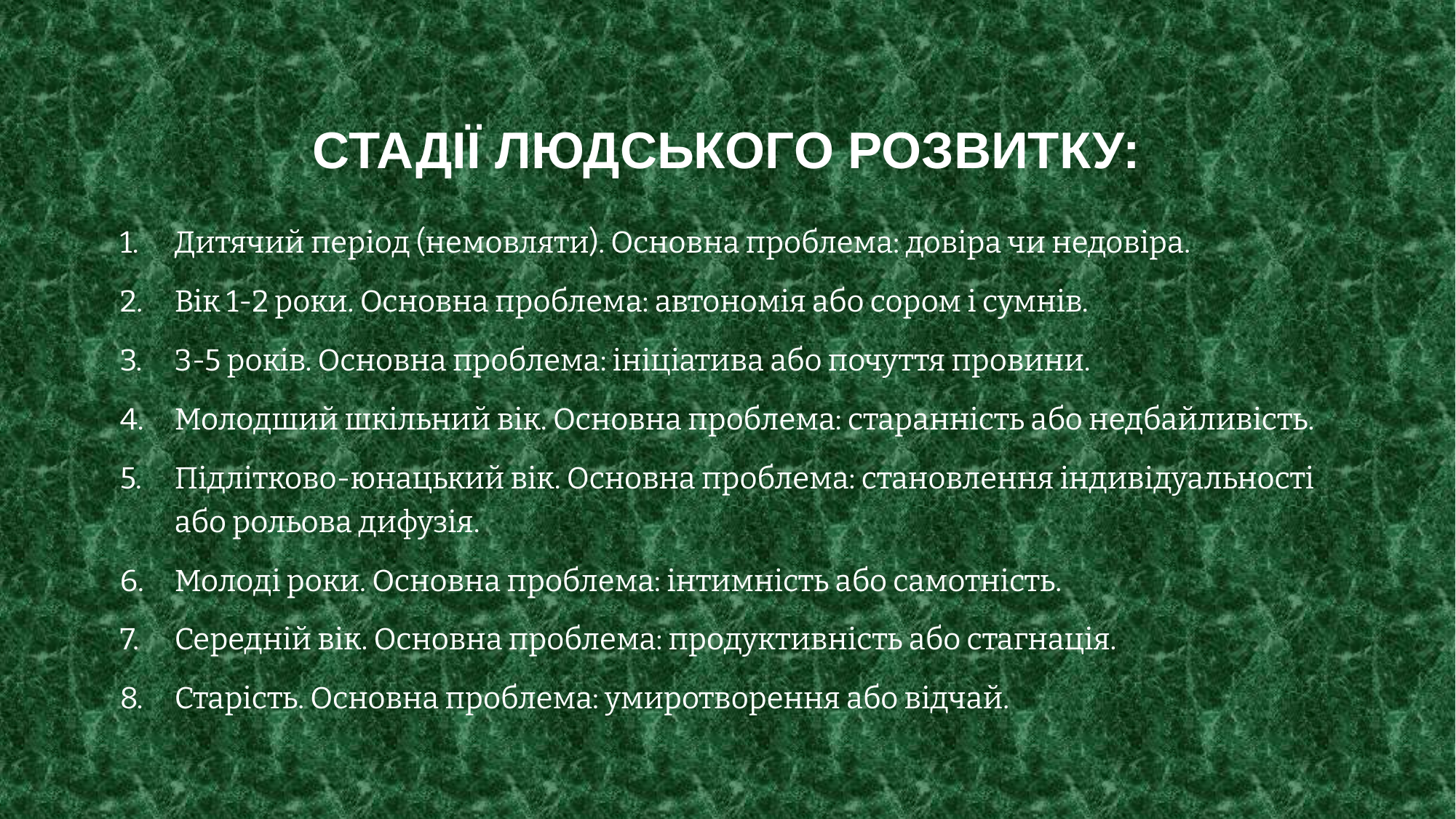

# Стадії людського розвитку:
Дитячий період (немовляти). Основна проблема: довіра чи недовіра.
Вік 1-2 роки. Основна проблема: автономія або сором і сумнів.
3-5 років. Основна проблема: ініціатива або почуття провини.
Молодший шкільний вік. Основна проблема: старанність або недбайливість.
Підлітково-юнацький вік. Основна проблема: становлення індивідуальності або рольова дифузія.
Молоді роки. Основна проблема: інтимність або самотність.
Середній вік. Основна проблема: продуктивність або стагнація.
Старість. Основна проблема: умиротворення або відчай.